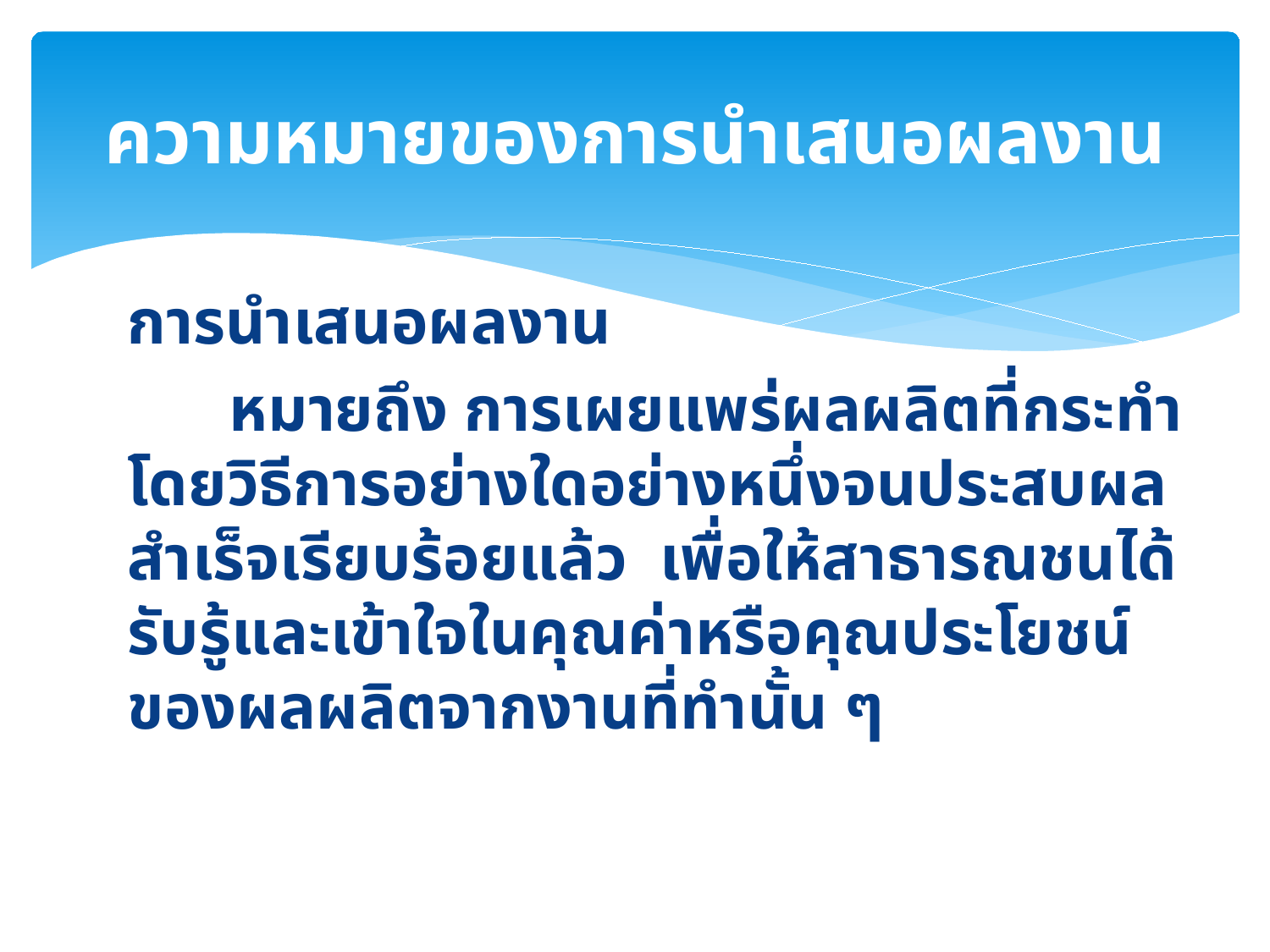

# ความหมายของการนำเสนอผลงาน
การนำเสนอผลงาน
	หมายถึง การเผยแพร่ผลผลิตที่กระทำโดยวิธีการอย่างใดอย่างหนึ่งจนประสบผลสำเร็จเรียบร้อยแล้ว  เพื่อให้สาธารณชนได้รับรู้และเข้าใจในคุณค่าหรือคุณประโยชน์ของผลผลิตจากงานที่ทำนั้น ๆ